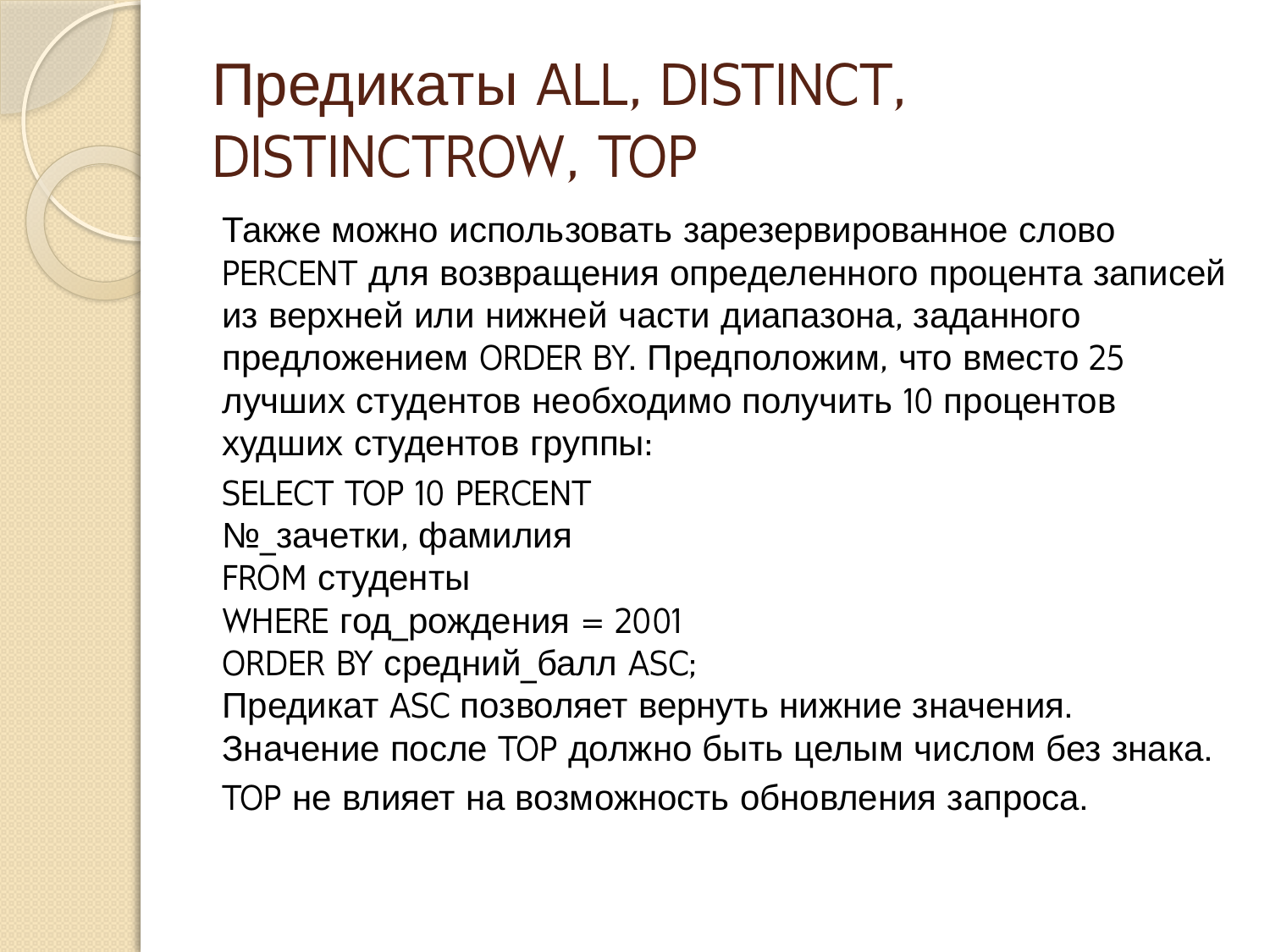

# Предикаты ALL, DISTINCT, DISTINCTROW, TOP
Также можно использовать зарезервированное слово PERCENT для возвращения определенного процента записей из верхней или нижней части диапазона, заданного предложением ORDER BY. Предположим, что вместо 25 лучших студентов необходимо получить 10 процентов худших студентов группы:
SELECT TOP 10 PERCENT
№_зачетки, фамилия
FROM студенты
WHERE год_рождения = 2001
ORDER BY средний_балл ASC;
Предикат ASC позволяет вернуть нижние значения. Значение после TOP должно быть целым числом без знака.
TOP не влияет на возможность обновления запроса.